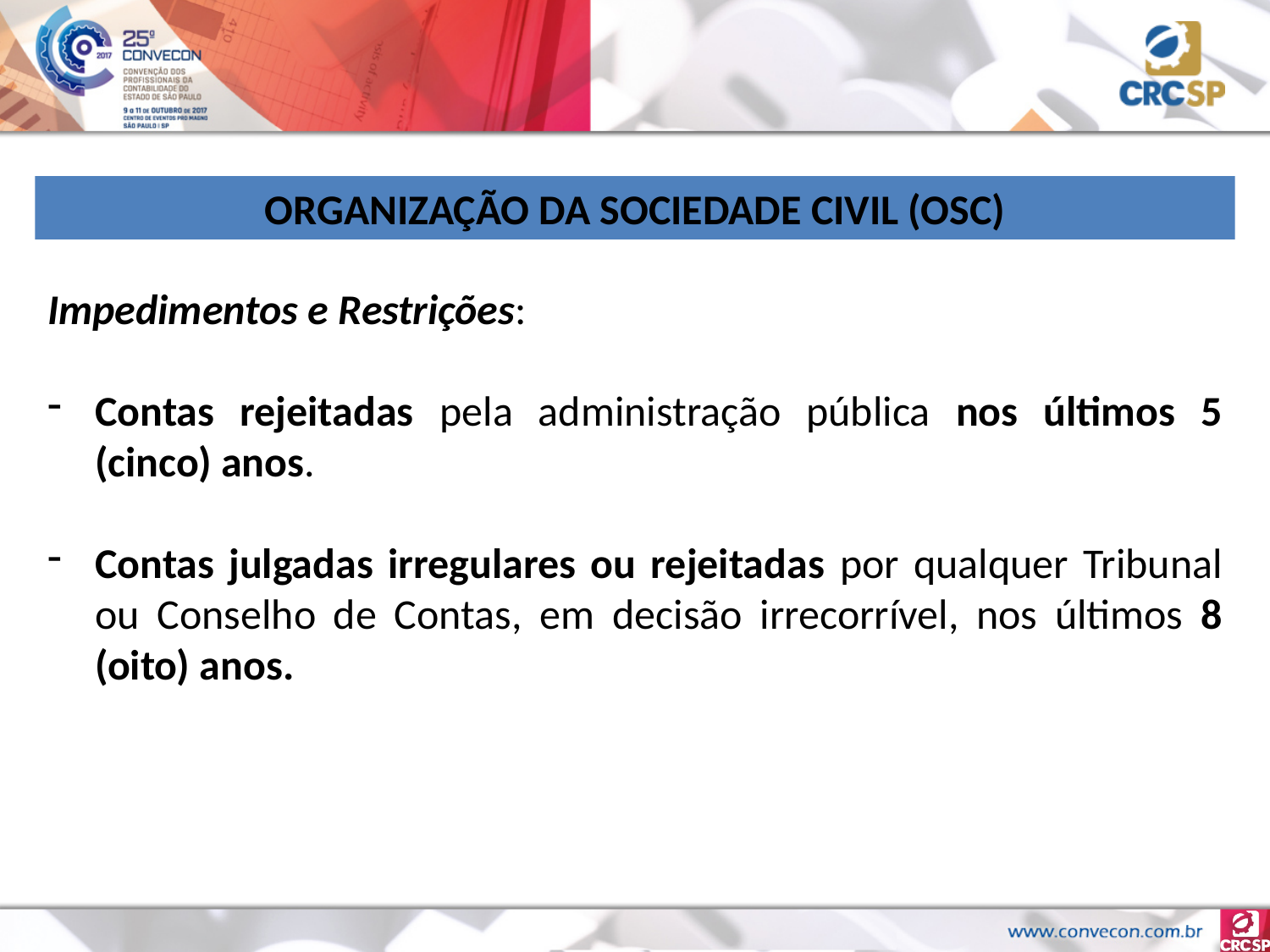

ORGANIZAÇÃO DA SOCIEDADE CIVIL (OSC)
Impedimentos e Restrições:

Contas rejeitadas pela administração pública nos últimos 5 (cinco) anos.

Contas julgadas irregulares ou rejeitadas por qualquer Tribunal ou Conselho de Contas, em decisão irrecorrível, nos últimos 8 (oito) anos.